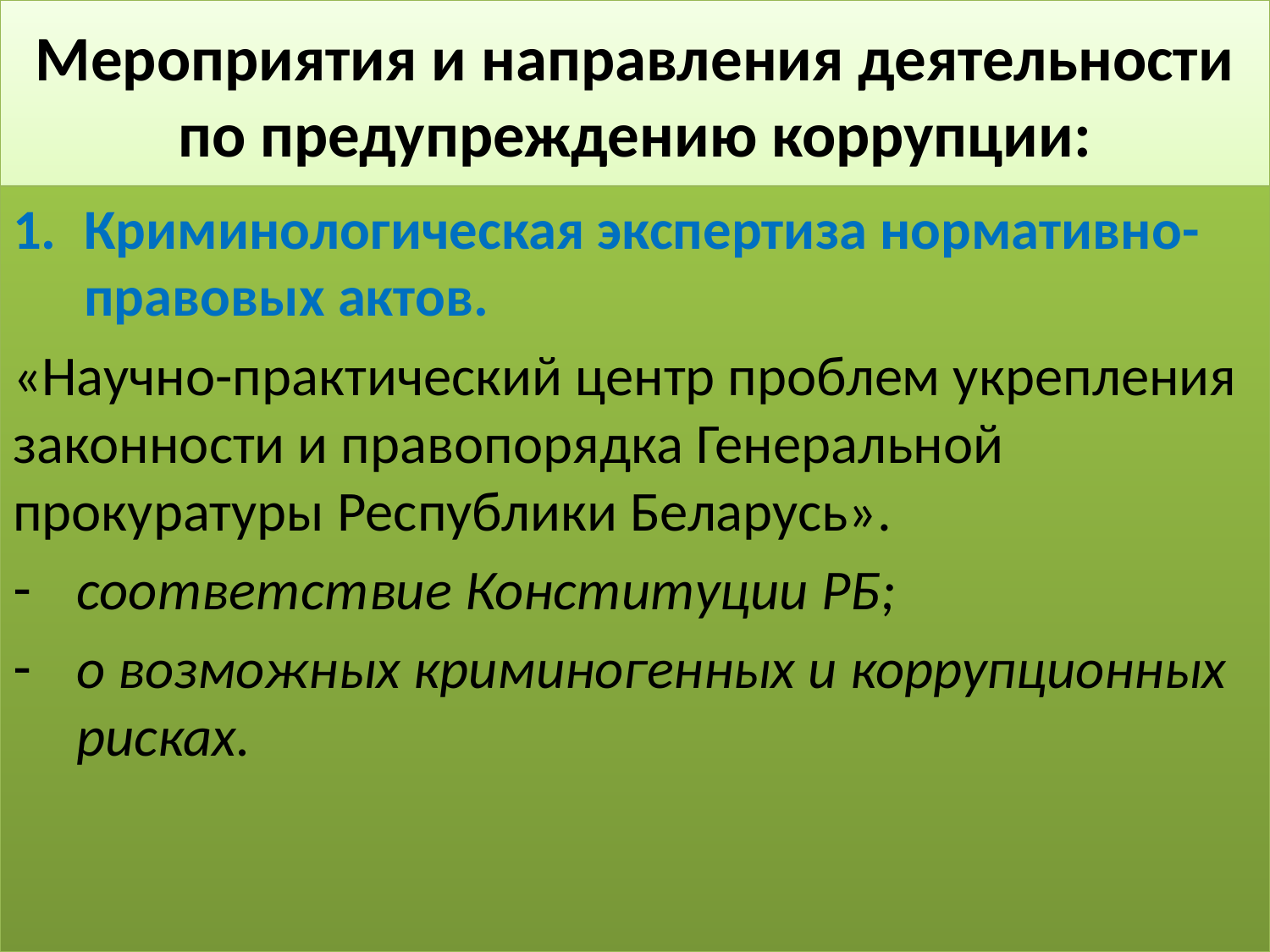

# Мероприятия и направления деятельности по предупреждению коррупции:
Криминологическая экспертиза нормативно-правовых актов.
«Научно-практический центр проблем укрепления законности и правопорядка Генеральной прокуратуры Республики Беларусь».
соответствие Конституции РБ;
о возможных криминогенных и коррупционных рисках.

14